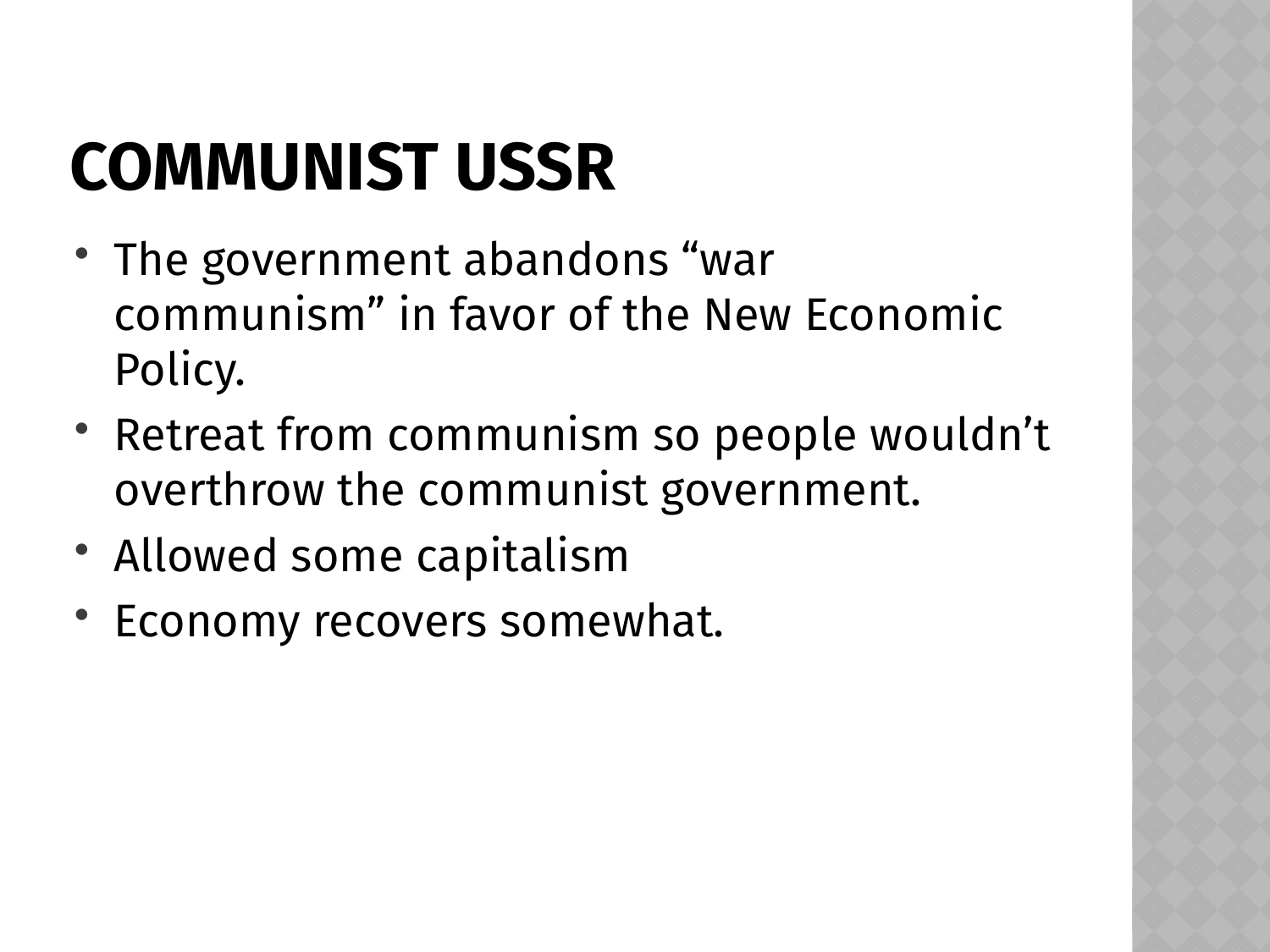

# Communist ussr
The government abandons “war communism” in favor of the New Economic Policy.
Retreat from communism so people wouldn’t overthrow the communist government.
Allowed some capitalism
Economy recovers somewhat.